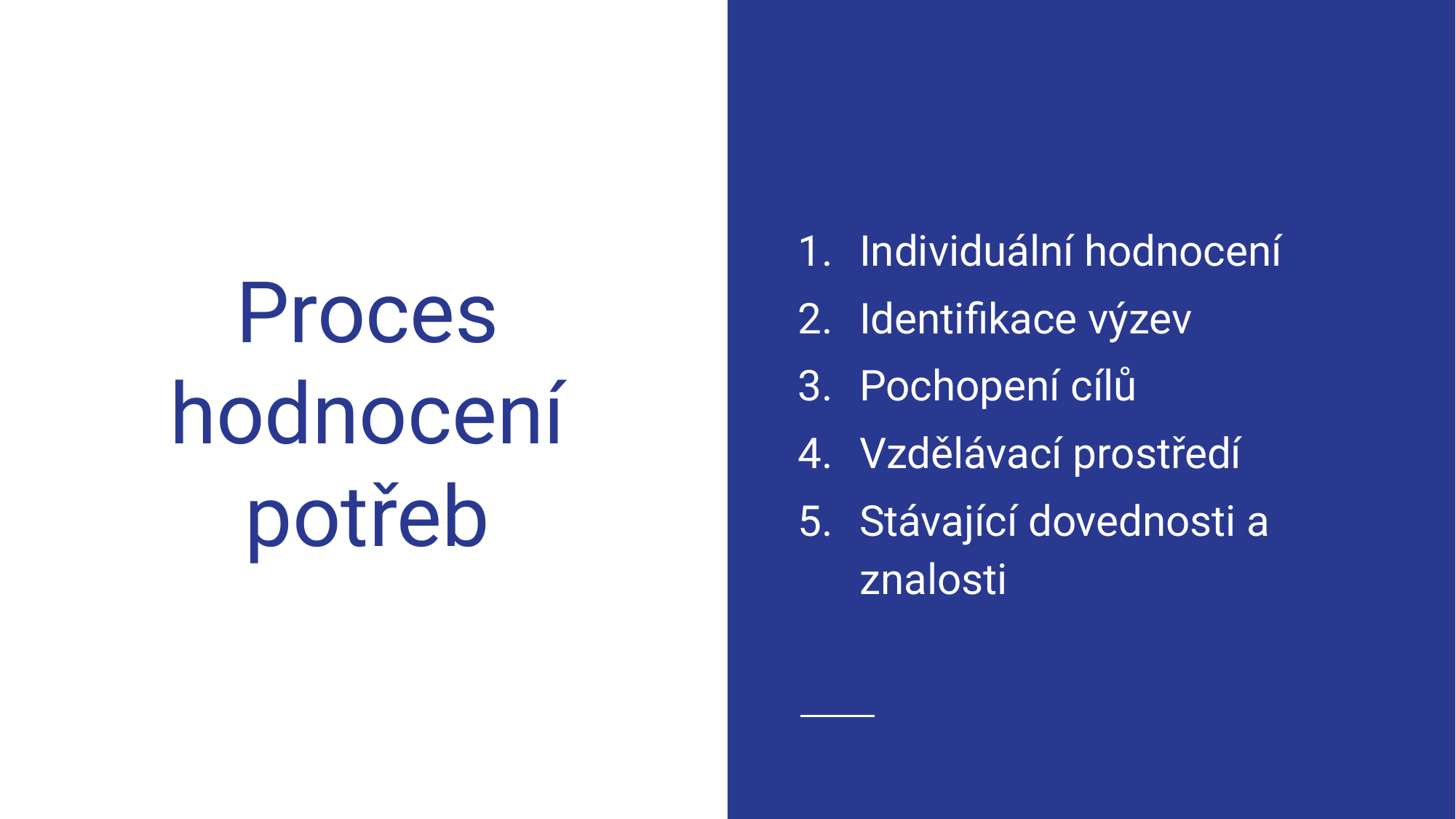

Individuální hodnocení
Identifikace výzev
Pochopení cílů
Vzdělávací prostředí
Stávající dovednosti a znalosti
# Proces hodnocení potřeb